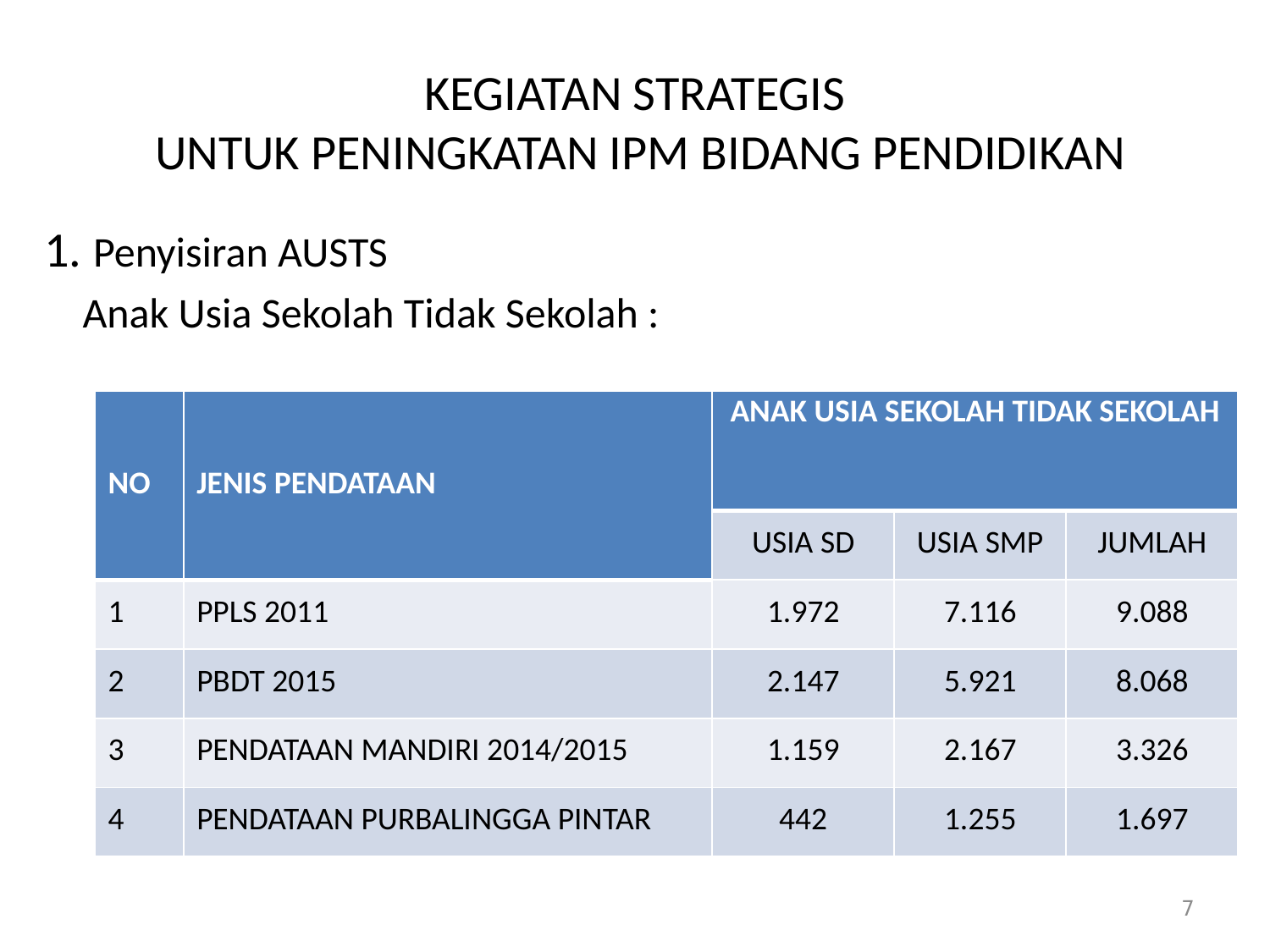

# KEGIATAN STRATEGIS UNTUK PENINGKATAN IPM BIDANG PENDIDIKAN
1. Penyisiran AUSTS
    Anak Usia Sekolah Tidak Sekolah :
| NO | JENIS PENDATAAN | ANAK USIA SEKOLAH TIDAK SEKOLAH |  |  |
| --- | --- | --- | --- | --- |
|  |  | USIA SD | USIA SMP | JUMLAH |
| 1 | PPLS 2011 | 1.972 | 7.116 | 9.088 |
| 2 | PBDT 2015 | 2.147 | 5.921 | 8.068 |
| 3 | PENDATAAN MANDIRI 2014/2015 | 1.159 | 2.167 | 3.326 |
| 4 | PENDATAAN PURBALINGGA PINTAR | 442 | 1.255 | 1.697 |
7